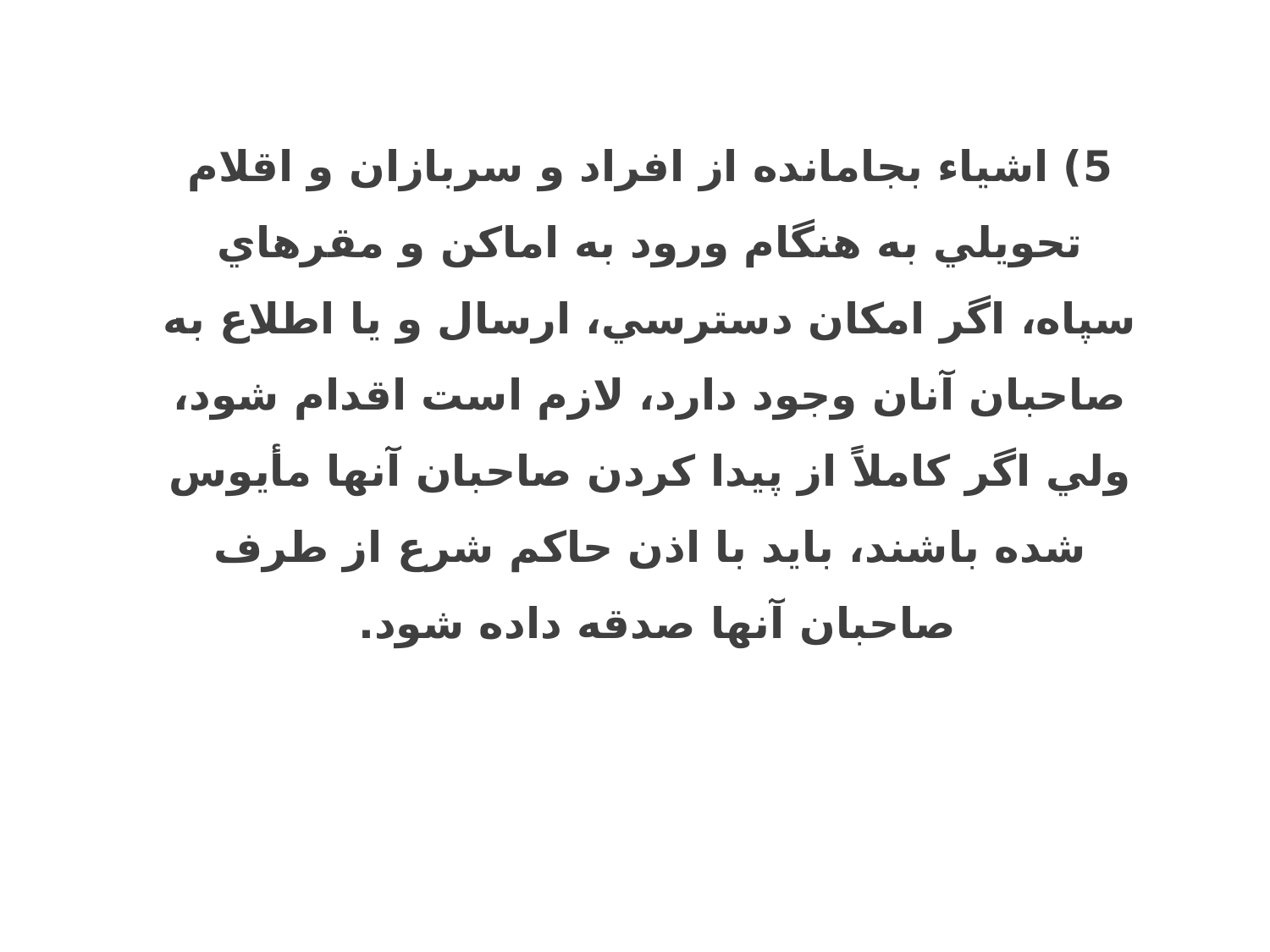

5) اشياء بجامانده از افراد و سربازان و اقلام تحويلي به هنگام ورود به اماكن و مقرهاي سپاه، اگر امكان دسترسي، ارسال و يا اطلاع به صاحبان آنان وجود دارد، لازم است اقدام شود، ولي اگر كاملاً از پيدا كردن صاحبان آنها مأيوس شده باشند، بايد با اذن حاكم شرع از طرف صاحبان آنها صدقه داده شود.